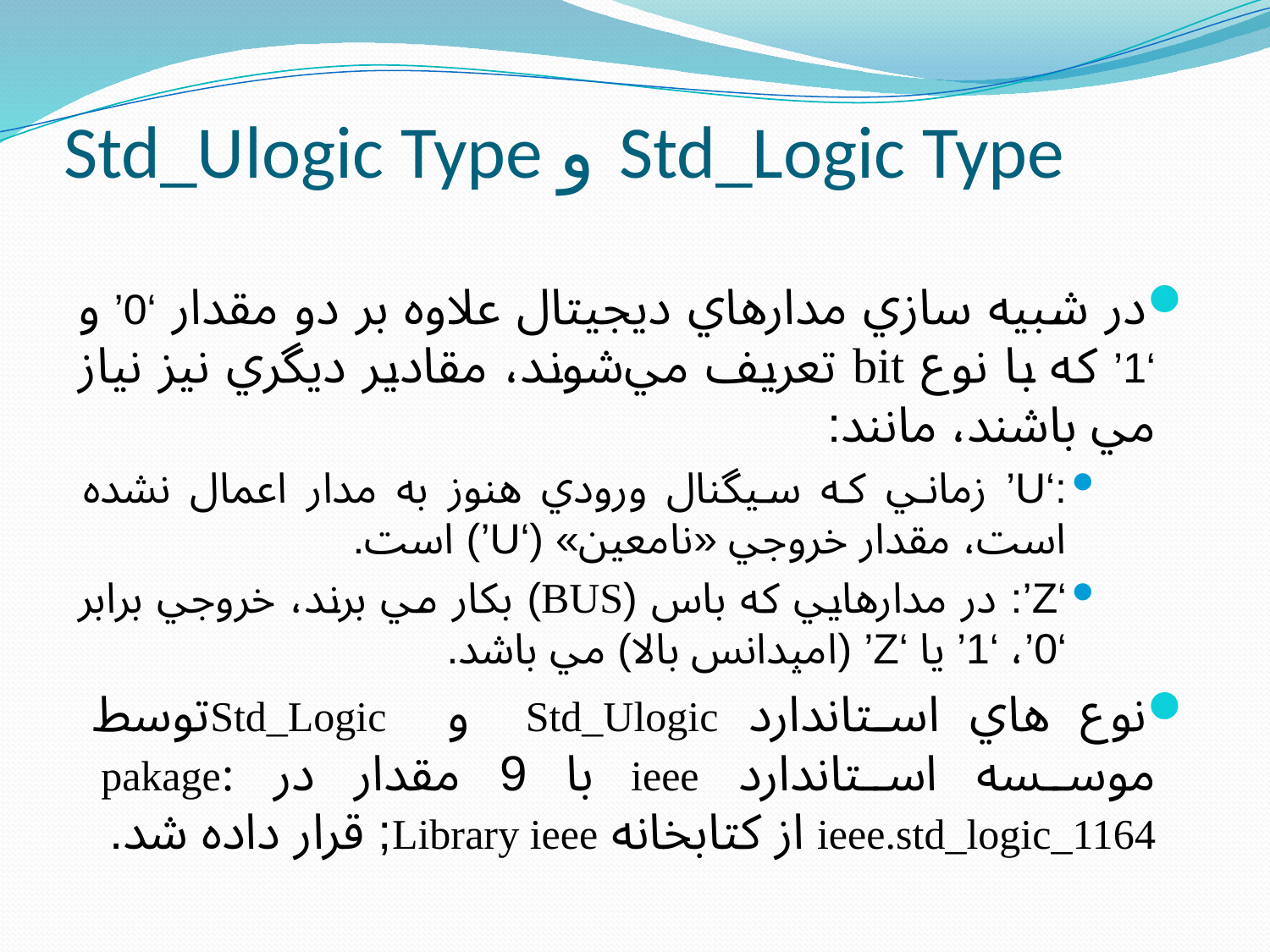

# Std_Ulogic Type و Std_Logic Type
در شبيه سازي مدارهاي ديجيتال علاوه بر دو مقدار ‘0’ و ‘1’ که با نوع bit تعريف مي‌شوند، مقادير ديگري نيز نياز مي باشند، مانند:
:‘U’ زماني که سيگنال ورودي هنوز به مدار اعمال نشده است، مقدار خروجي «نامعين» (‘U’) است.
‘Z’: در مدارهايي که باس (BUS) بکار مي برند، خروجي برابر ‘0’، ‘1’ يا ‘Z’ (امپدانس بالا) مي باشد.
نوع هاي استاندارد Std_Ulogic  و  Std_Logicتوسط موسسه استاندارد ieee با 9 مقدار در pakage: ieee.std_logic_1164 از کتابخانه Library ieee; قرار داده شد.